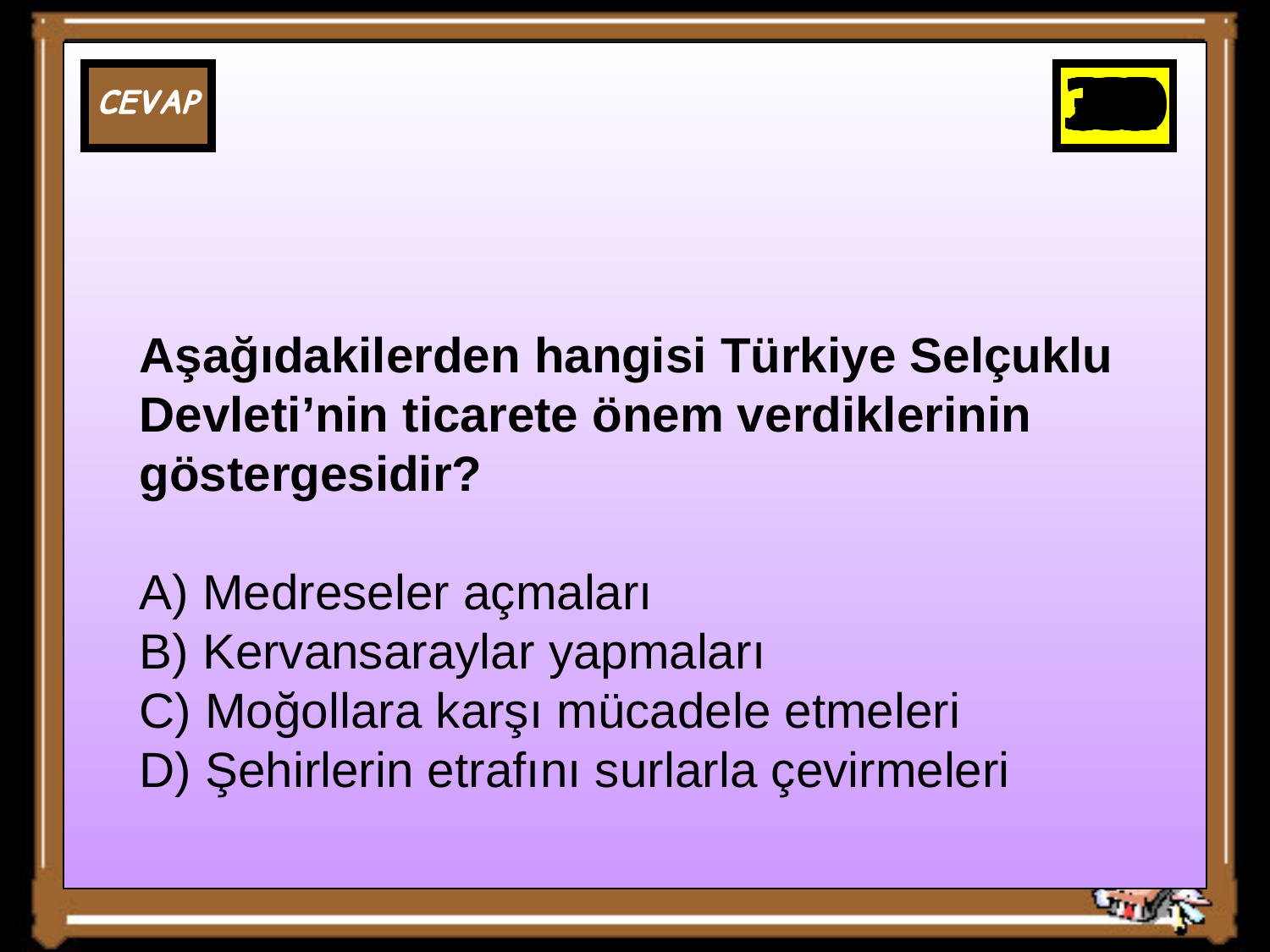

34
35
36
38
25
31
32
33
37
39
0
30
29
28
27
26
24
23
22
21
20
19
18
17
16
15
14
13
12
11
10
9
8
7
6
5
4
3
2
1
40

CEVAP
Aşağıdakilerden hangisi Türkiye Selçuklu Devleti’nin ticarete önem verdiklerinin göstergesidir?

A) Medreseler açmaları
B) Kervansaraylar yapmaları
C) Moğollara karşı mücadele etmeleri
D) Şehirlerin etrafını surlarla çevirmeleri